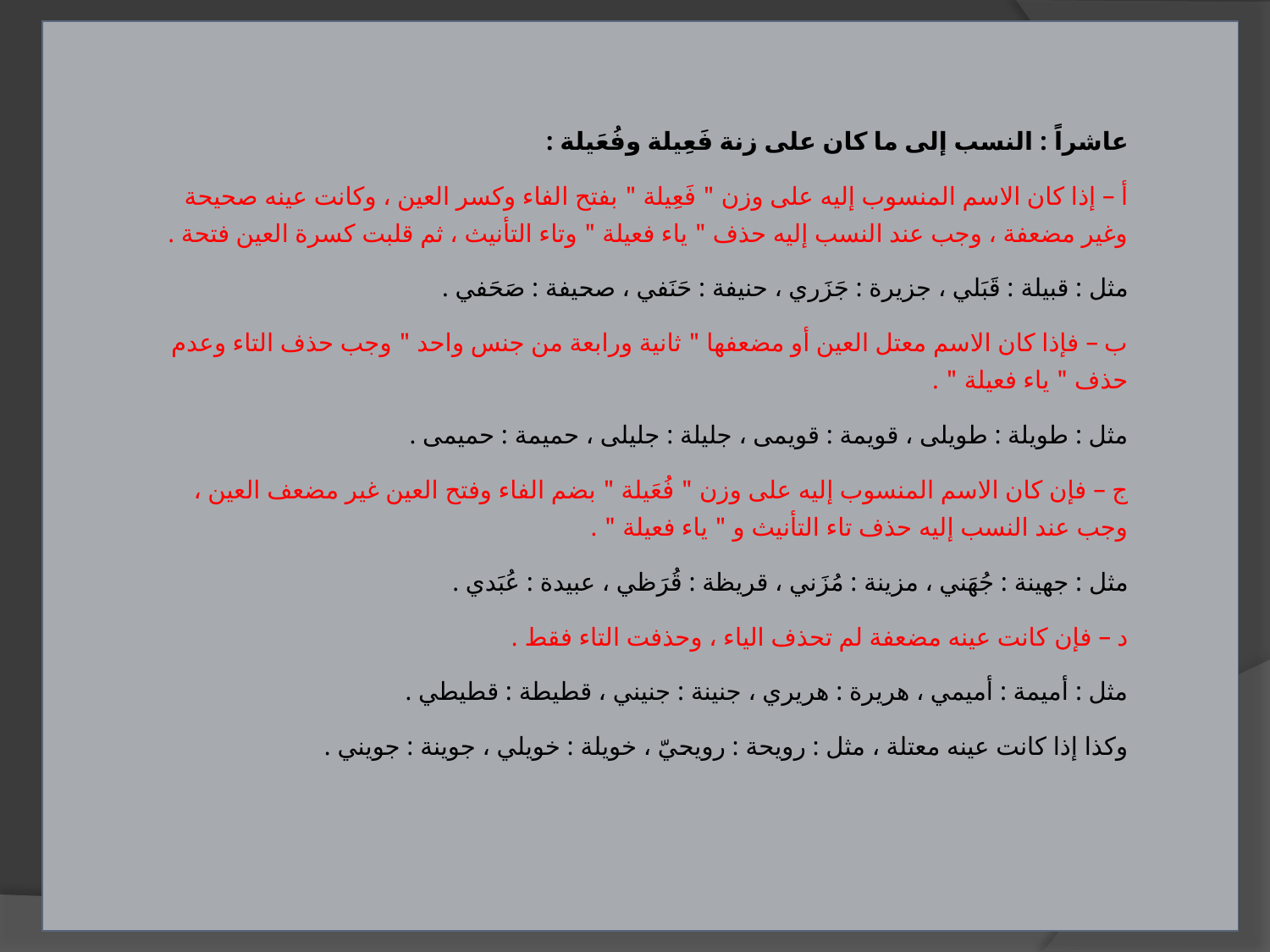

| عاشراً : النسب إلى ما كان على زنة فَعِيلة وفُعَيلة : أ – إذا كان الاسم المنسوب إليه على وزن " فَعِيلة " بفتح الفاء وكسر العين ، وكانت عينه صحيحة وغير مضعفة ، وجب عند النسب إليه حذف " ياء فعيلة " وتاء التأنيث ، ثم قلبت كسرة العين فتحة . مثل : قبيلة : قَبَلي ، جزيرة : جَزَري ، حنيفة : حَنَفي ، صحيفة : صَحَفي . ب – فإذا كان الاسم معتل العين أو مضعفها " ثانية ورابعة من جنس واحد " وجب حذف التاء وعدم حذف " ياء فعيلة " . مثل : طويلة : طويلى ، قويمة : قويمى ، جليلة : جليلى ، حميمة : حميمى . ج – فإن كان الاسم المنسوب إليه على وزن " فُعَيلة " بضم الفاء وفتح العين غير مضعف العين ، وجب عند النسب إليه حذف تاء التأنيث و " ياء فعيلة " . مثل : جهينة : جُهَني ، مزينة : مُزَني ، قريظة : قُرَظي ، عبيدة : عُبَدي . د – فإن كانت عينه مضعفة لم تحذف الياء ، وحذفت التاء فقط . مثل : أميمة : أميمي ، هريرة : هريري ، جنينة : جنيني ، قطيطة : قطيطي . وكذا إذا كانت عينه معتلة ، مثل : رويحة : رويحيّ ، خويلة : خويلي ، جوينة : جويني . |
| --- |